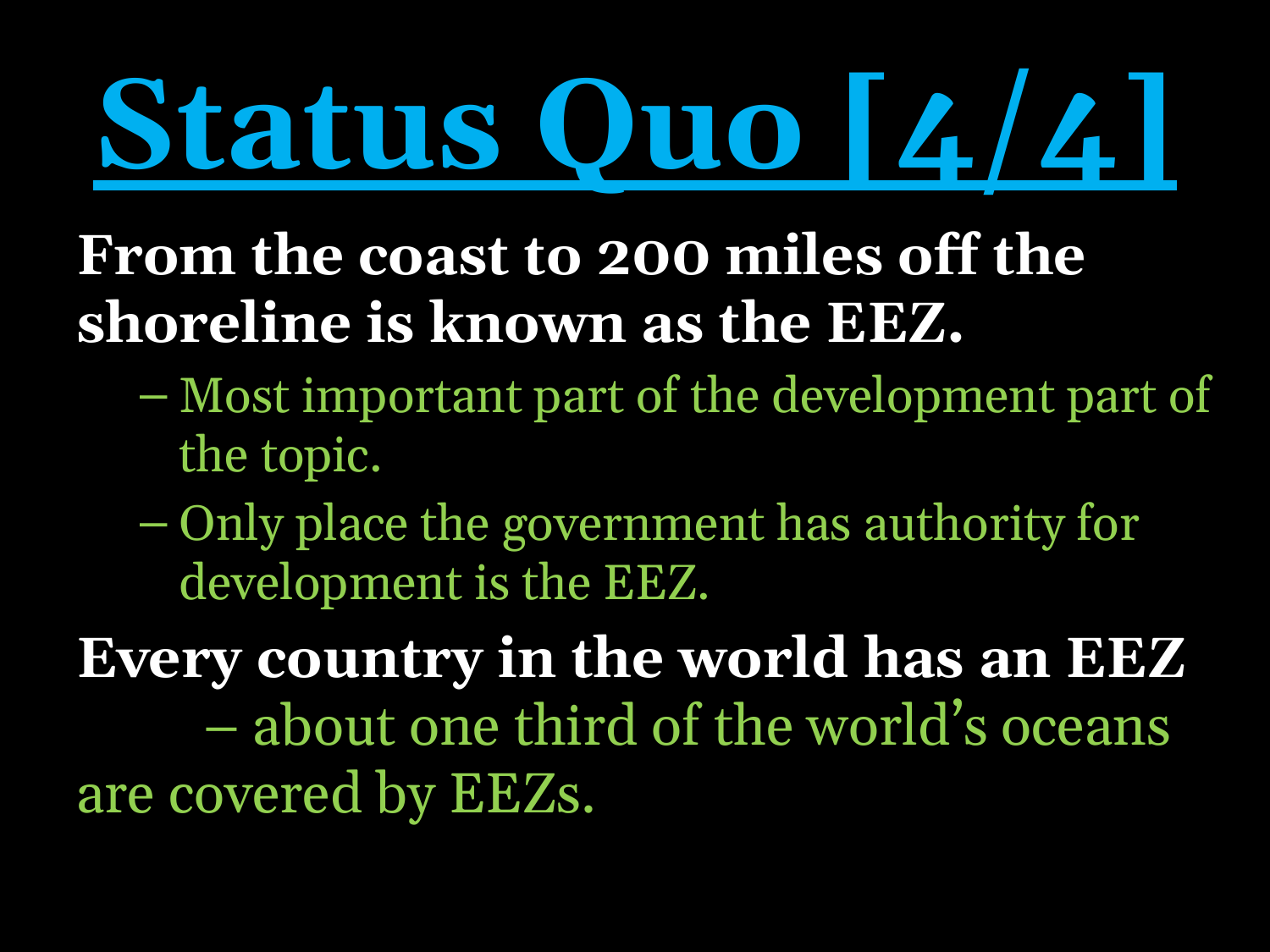

# Status Quo [4/4]
From the coast to 200 miles off the shoreline is known as the EEZ.
Most important part of the development part of the topic.
Only place the government has authority for development is the EEZ.
Every country in the world has an EEZ	 	– about one third of the world’s oceans 	are covered by EEZs.